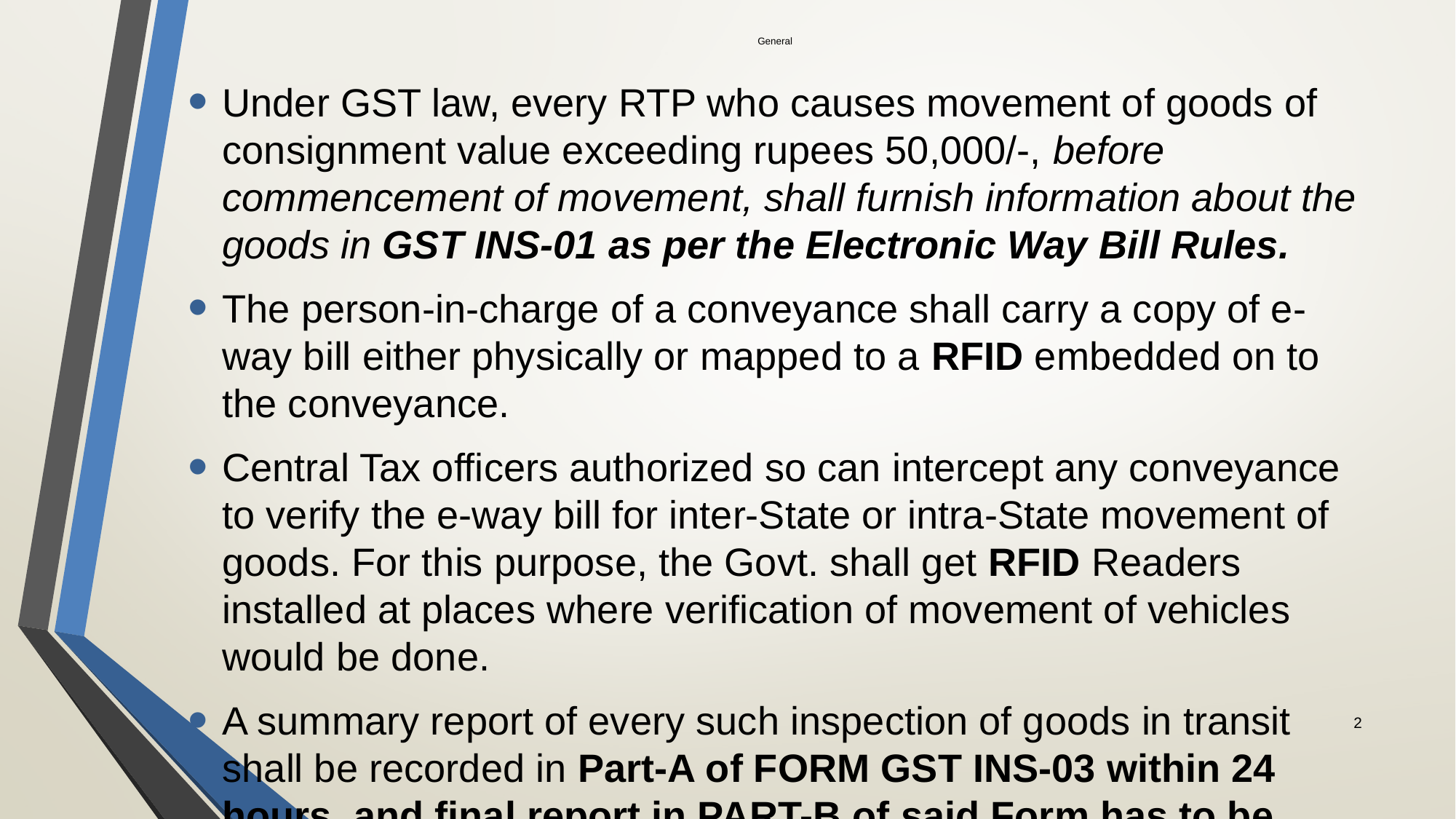

# General
Under GST law, every RTP who causes movement of goods of consignment value exceeding rupees 50,000/-, before commencement of movement, shall furnish information about the goods in GST INS-01 as per the Electronic Way Bill Rules.
The person-in-charge of a conveyance shall carry a copy of e-way bill either physically or mapped to a RFID embedded on to the conveyance.
Central Tax officers authorized so can intercept any conveyance to verify the e-way bill for inter-State or intra-State movement of goods. For this purpose, the Govt. shall get RFID Readers installed at places where verification of movement of vehicles would be done.
A summary report of every such inspection of goods in transit shall be recorded in Part-A of FORM GST INS-03 within 24 hours, and final report in PART-B of said Form has to be recorded within 3 days.
2